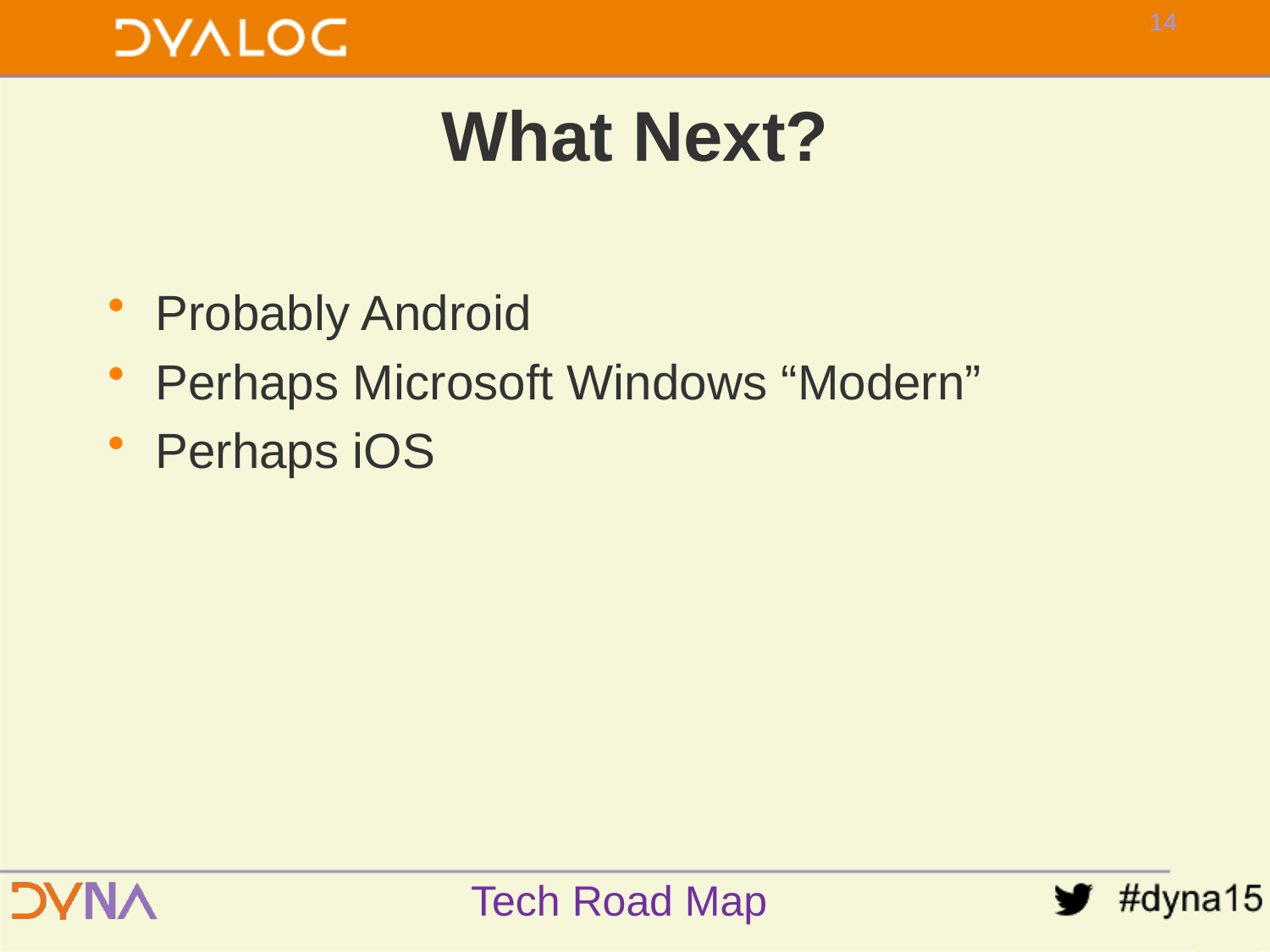

14
# What Next?
Probably Android
Perhaps Microsoft Windows “Modern”
Perhaps iOS

Tech Road Map